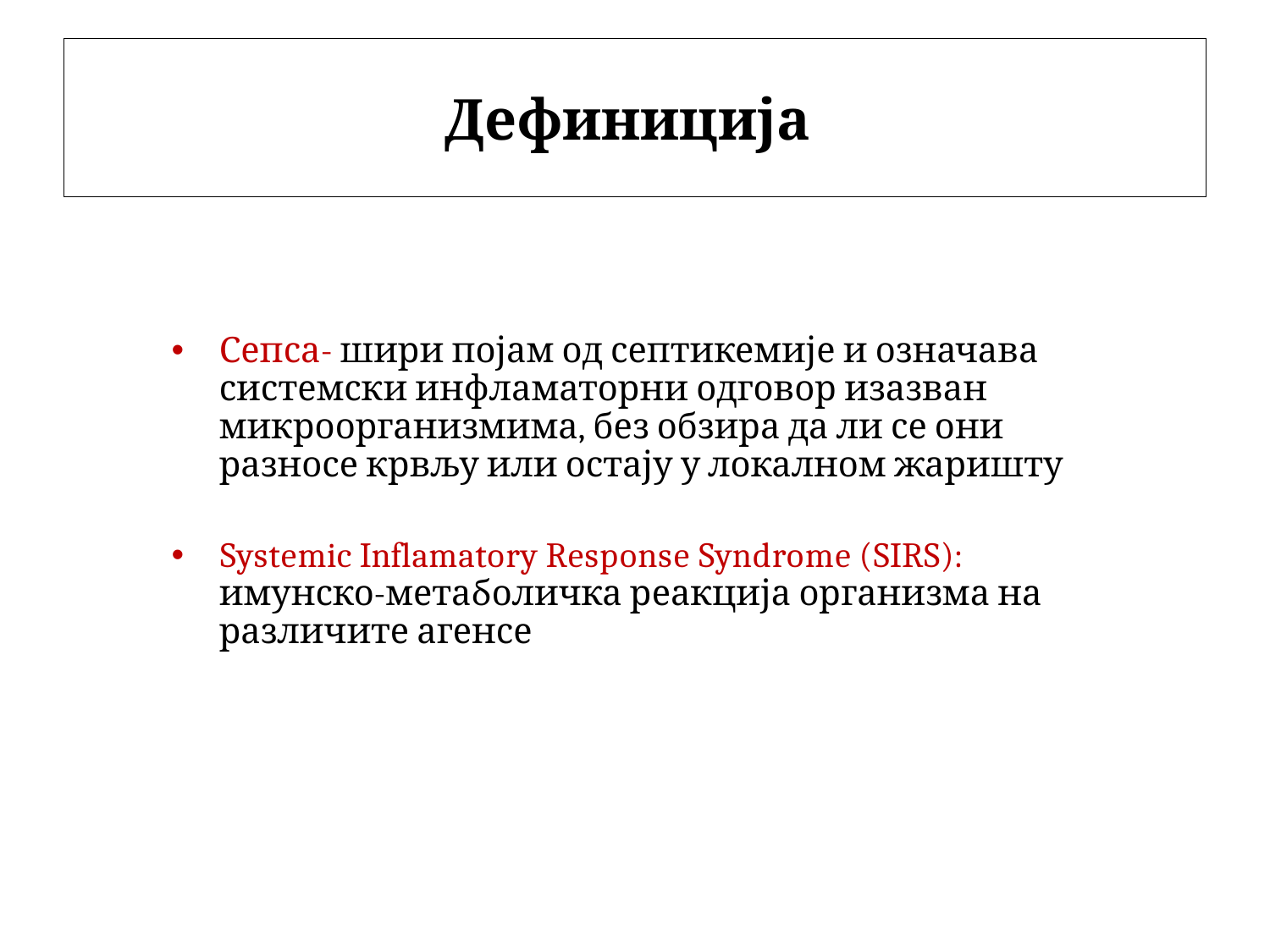

# Дефиниција
Сепса- шири појам од септикемије и означава  системски инфламаторни одговор изазван микроорганизмима, без обзира да ли се они разносе крвљу или остају у локалном жаришту

Systemic Inflamatory Response Syndrome (SIRS): имунско-метаболичка реакција организма на различите агенсе